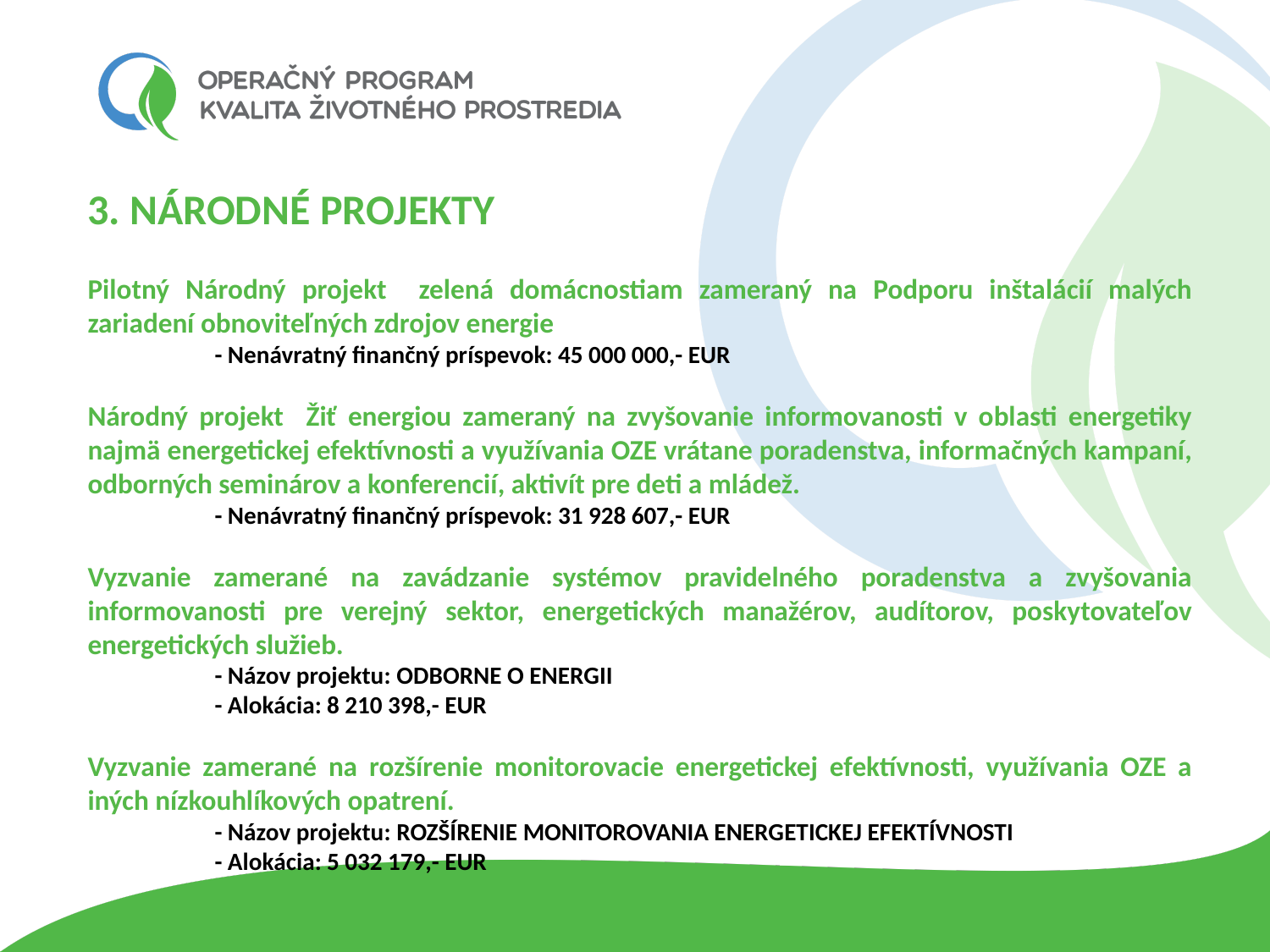

3. Národné projekty

Pilotný Národný projekt  zelená domácnostiam zameraný na Podporu inštalácií malých zariadení obnoviteľných zdrojov energie
	- Nenávratný finančný príspevok: 45 000 000,- EUR

Národný projekt  Žiť energiou zameraný na zvyšovanie informovanosti v oblasti energetiky najmä energetickej efektívnosti a využívania OZE vrátane poradenstva, informačných kampaní, odborných seminárov a konferencií, aktivít pre deti a mládež.
        	- Nenávratný finančný príspevok: 31 928 607,- EUR

Vyzvanie zamerané na zavádzanie systémov pravidelného poradenstva a zvyšovania informovanosti pre verejný sektor, energetických manažérov, audítorov, poskytovateľov energetických služieb.
      	- Názov projektu: Odborne o energii
       	- Alokácia: 8 210 398,- EUR

Vyzvanie zamerané na rozšírenie monitorovacie energetickej efektívnosti, využívania OZE a iných nízkouhlíkových opatrení.
	- Názov projektu: Rozšírenie monitorovania energetickej efektívnosti
        	- Alokácia: 5 032 179,- EUR